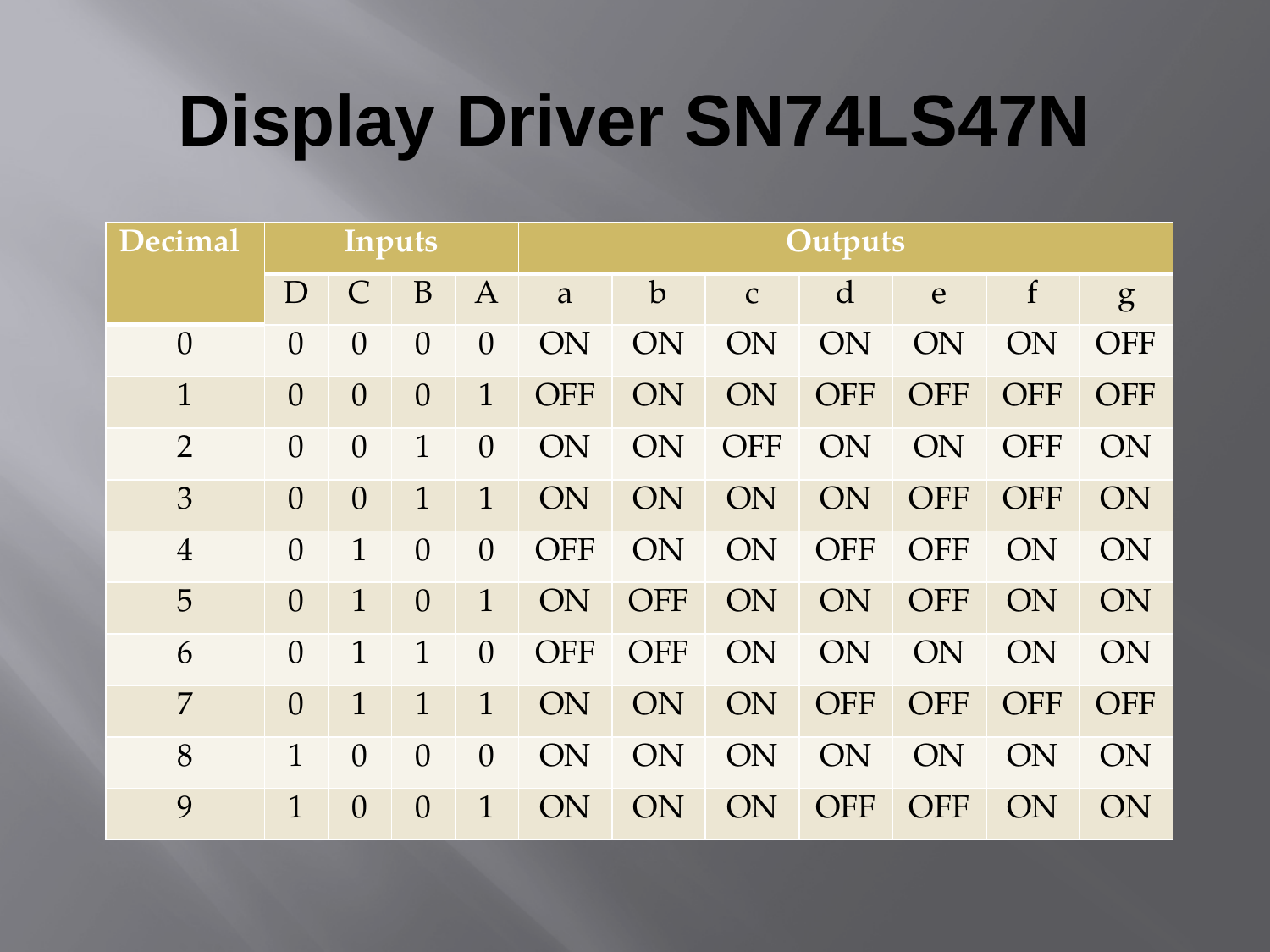

# Display Driver SN74LS47N
| Decimal | Inputs |  |  |  | Outputs |  |  |  |  |  |  |
| --- | --- | --- | --- | --- | --- | --- | --- | --- | --- | --- | --- |
|  | D | C | B | A | a | b | c | d | e | f | g |
| 0 | 0 | 0 | 0 | 0 | ON | ON | ON | ON | ON | ON | OFF |
| 1 | 0 | 0 | 0 | 1 | OFF | ON | ON | OFF | OFF | OFF | OFF |
| 2 | 0 | 0 | 1 | 0 | ON | ON | OFF | ON | ON | OFF | ON |
| 3 | 0 | 0 | 1 | 1 | ON | ON | ON | ON | OFF | OFF | ON |
| 4 | 0 | 1 | 0 | 0 | OFF | ON | ON | OFF | OFF | ON | ON |
| 5 | 0 | 1 | 0 | 1 | ON | OFF | ON | ON | OFF | ON | ON |
| 6 | 0 | 1 | 1 | 0 | OFF | OFF | ON | ON | ON | ON | ON |
| 7 | 0 | 1 | 1 | 1 | ON | ON | ON | OFF | OFF | OFF | OFF |
| 8 | 1 | 0 | 0 | 0 | ON | ON | ON | ON | ON | ON | ON |
| 9 | 1 | 0 | 0 | 1 | ON | ON | ON | OFF | OFF | ON | ON |